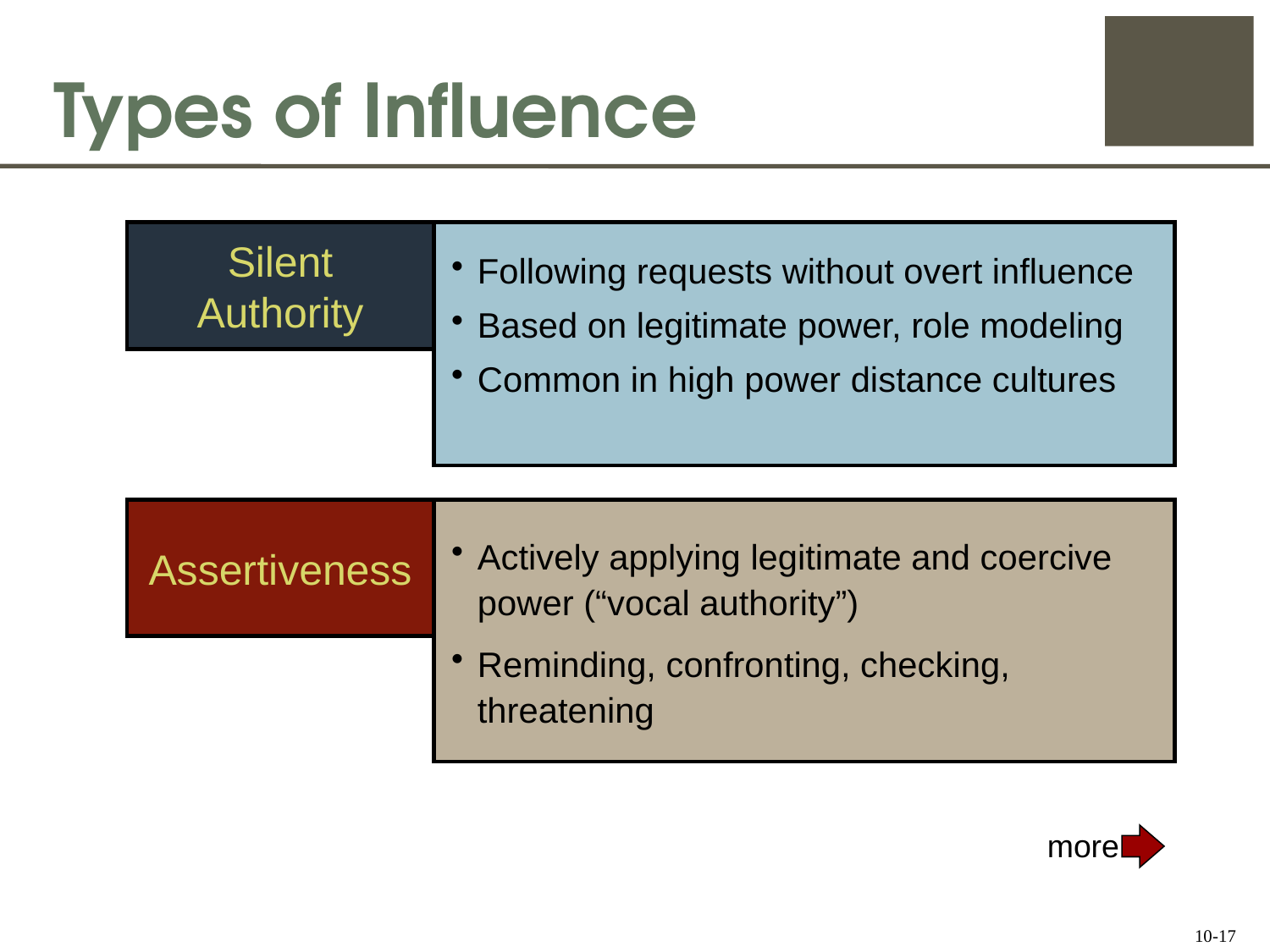

# Types of Influence
Silent Authority
Following requests without overt influence
Based on legitimate power, role modeling
Common in high power distance cultures
Assertiveness
Actively applying legitimate and coercive power (“vocal authority”)
Reminding, confronting, checking, threatening
more